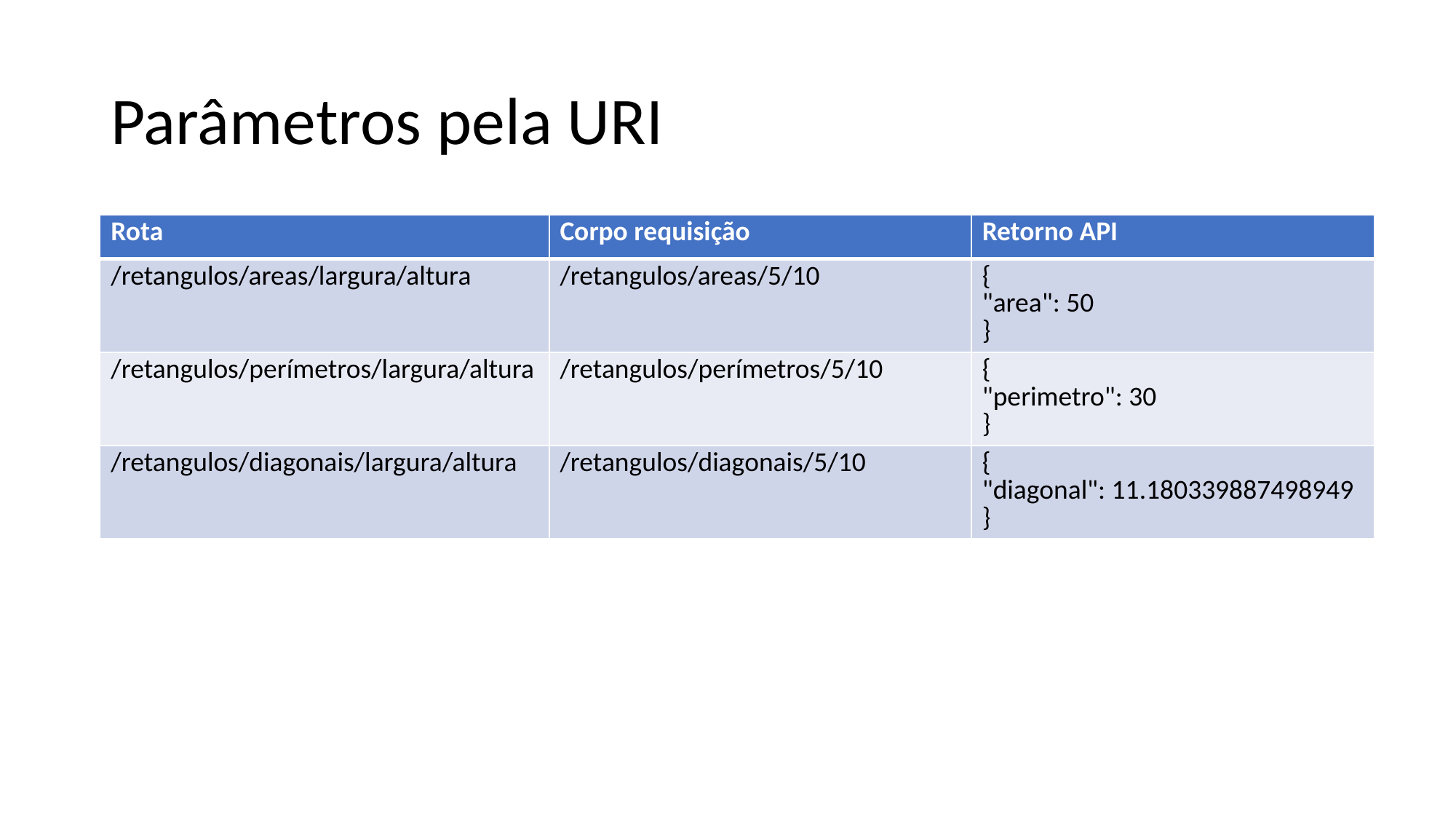

# Parâmetros pela URI
| Rota | Corpo requisição | Retorno API |
| --- | --- | --- |
| /retangulos/areas/largura/altura | /retangulos/areas/5/10 | { "area": 50 } |
| /retangulos/perímetros/largura/altura | /retangulos/perímetros/5/10 | { "perimetro": 30 } |
| /retangulos/diagonais/largura/altura | /retangulos/diagonais/5/10 | { "diagonal": 11.180339887498949 } |